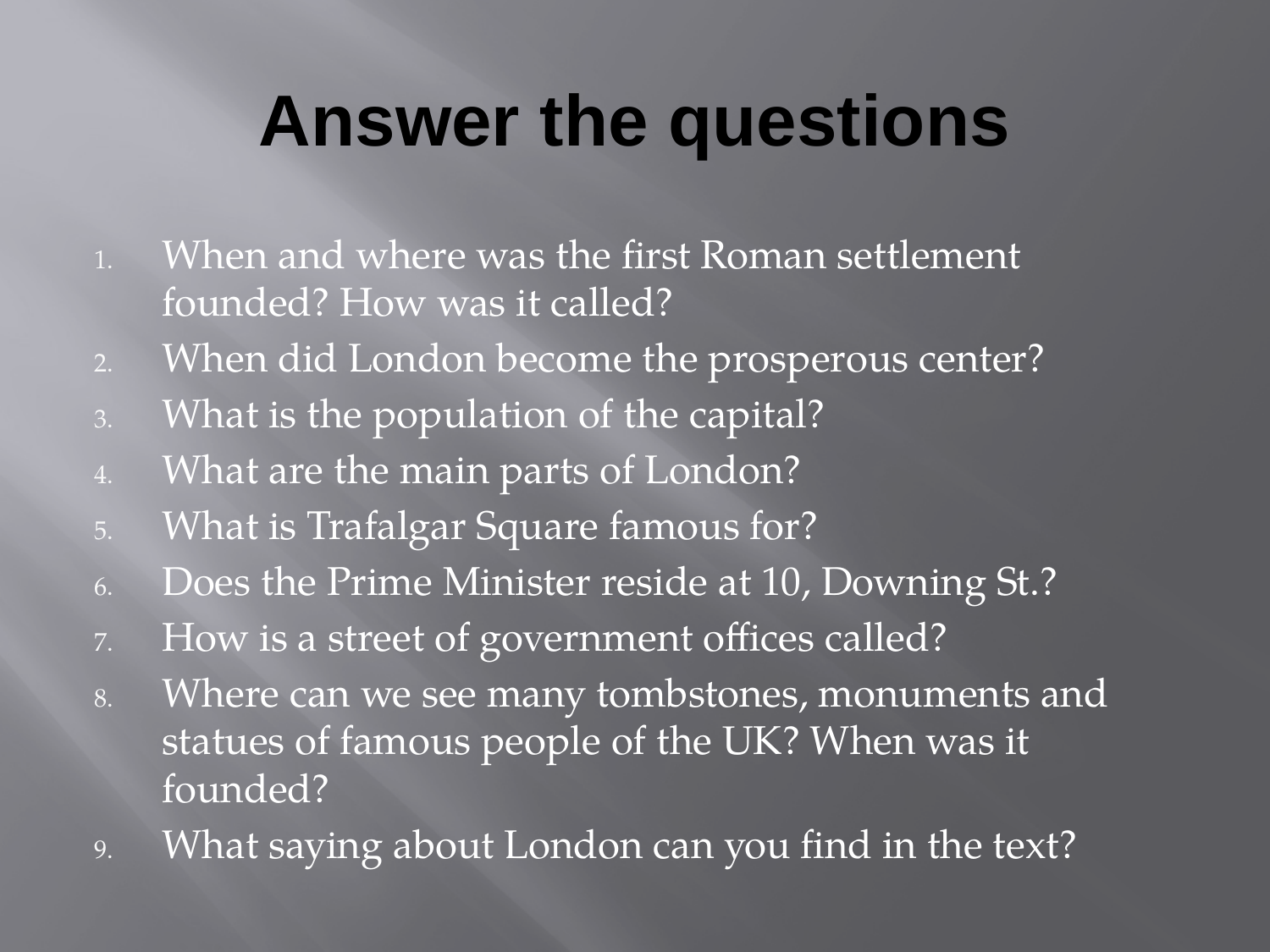

# Answer the questions
When and where was the first Roman settlement founded? How was it called?
When did London become the prosperous center?
What is the population of the capital?
What are the main parts of London?
What is Trafalgar Square famous for?
Does the Prime Minister reside at 10, Downing St.?
How is a street of government offices called?
Where can we see many tombstones, monuments and statues of famous people of the UK? When was it founded?
What saying about London can you find in the text?